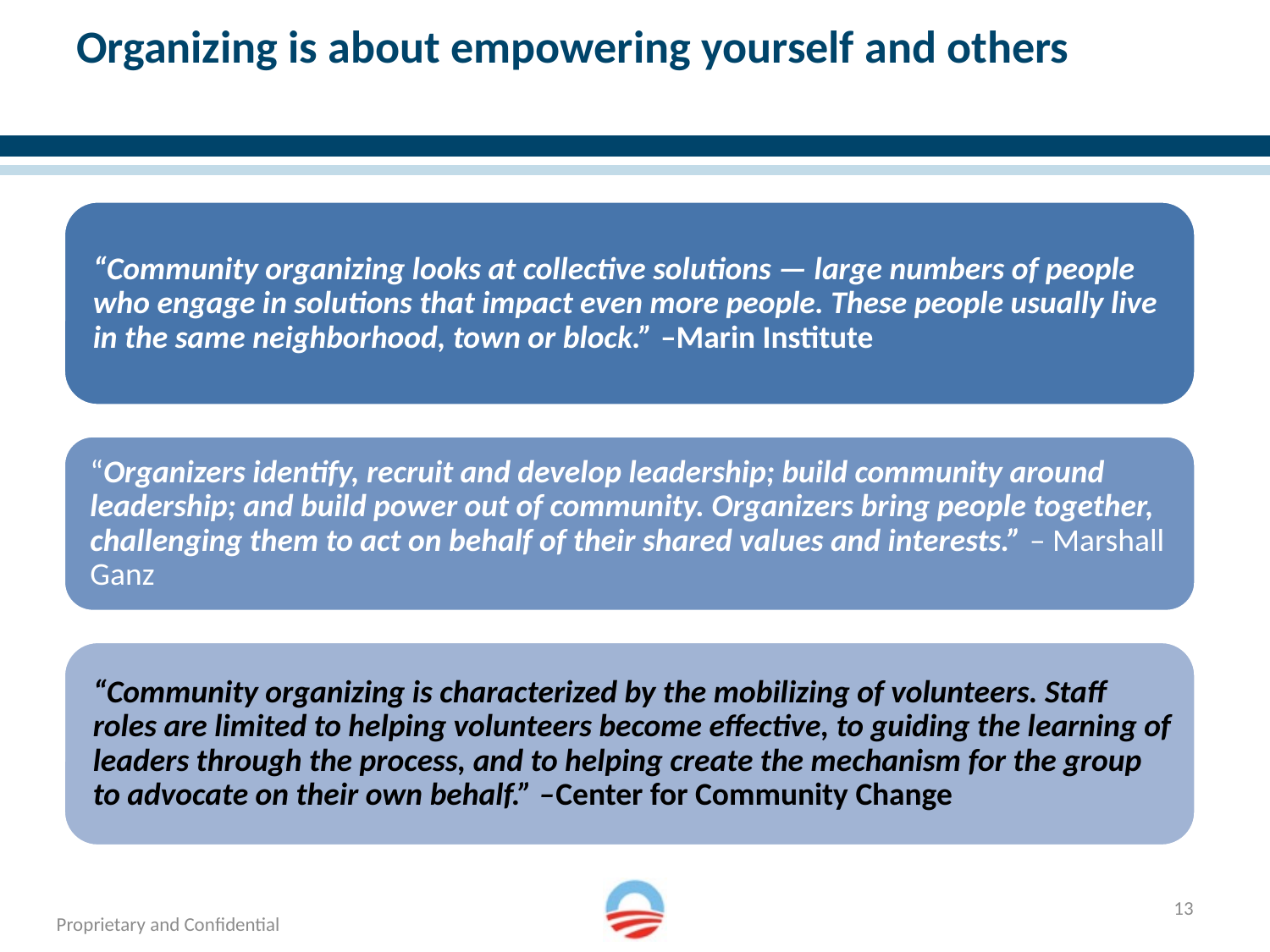

# Organizing is about empowering yourself and others
“Community organizing looks at collective solutions — large numbers of people who engage in solutions that impact even more people. These people usually live in the same neighborhood, town or block.” –Marin Institute
“Organizers identify, recruit and develop leadership; build community around leadership; and build power out of community. Organizers bring people together, challenging them to act on behalf of their shared values and interests.” – Marshall Ganz
“Community organizing is characterized by the mobilizing of volunteers. Staff roles are limited to helping volunteers become effective, to guiding the learning of leaders through the process, and to helping create the mechanism for the group to advocate on their own behalf.” –Center for Community Change
13